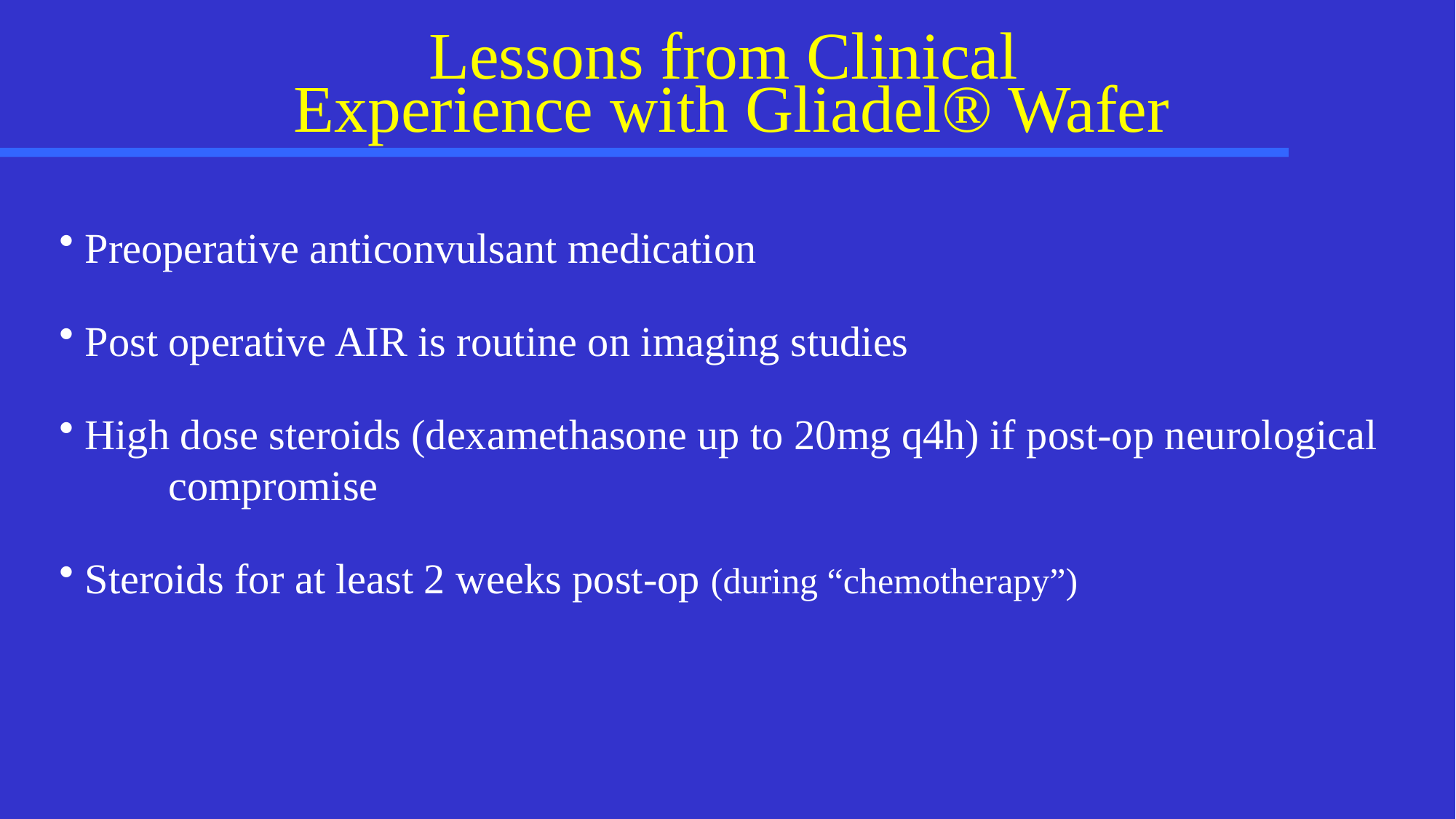

Lessons from Clinical
Experience with Gliadel® Wafer

 Preoperative anticonvulsant medication
 Post operative AIR is routine on imaging studies
 High dose steroids (dexamethasone up to 20mg q4h) if post-op neurological       	compromise
 Steroids for at least 2 weeks post-op (during “chemotherapy”)